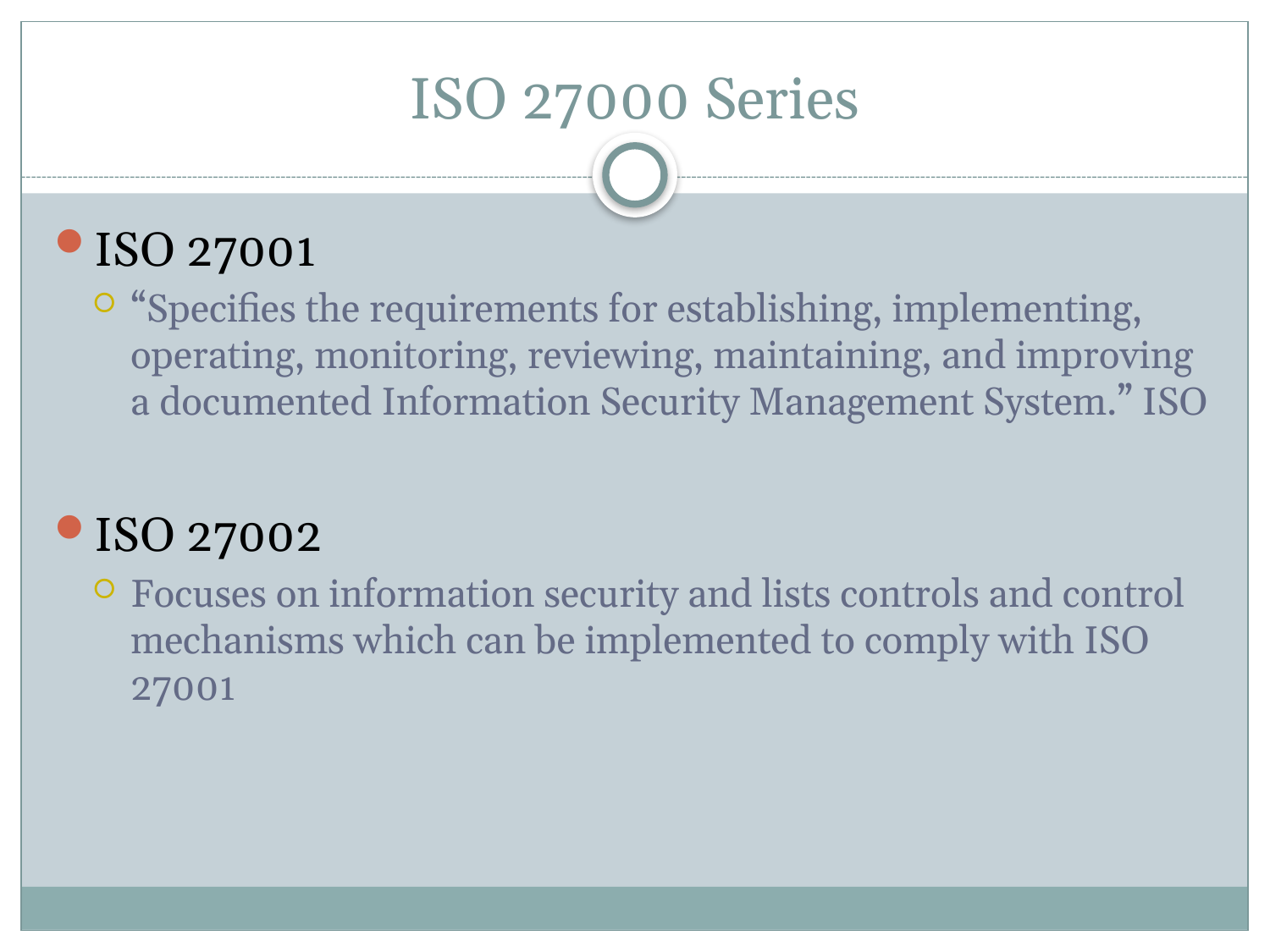

# ISO 27000 Series
ISO 27001
“Specifies the requirements for establishing, implementing, operating, monitoring, reviewing, maintaining, and improving a documented Information Security Management System.” ISO

ISO 27002
Focuses on information security and lists controls and control mechanisms which can be implemented to comply with ISO 27001